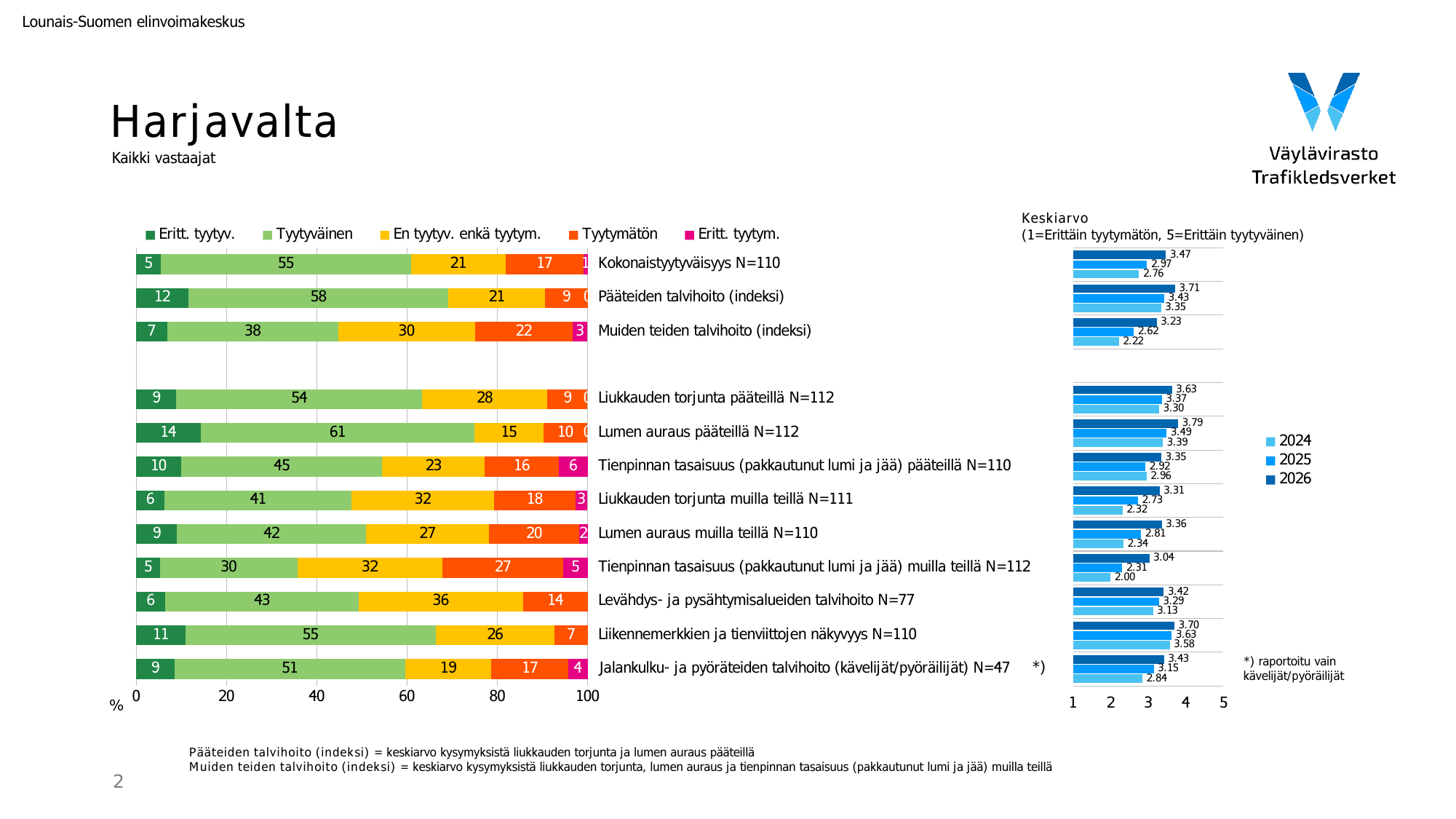

Lounais-Suomen elinvoimakeskus
# Harjavalta
Kaikki vastaajat
Keskiarvo
(1=Erittäin tyytymätön, 5=Erittäin tyytyväinen)

### Chart

| Category | Eritt. tyytyv. | Tyytyväinen | En tyytyv. enkä tyytym. | Tyytymätön | Eritt. tyytym. |
|---|---|---|---|---|---|
| Kokonaistyytyväisyys N=110 | 5.454545454545454 | 55.45454545454545 | 20.909090909090907 | 17.272727272727273 | 0.9090909090909091 |
| Pääteiden talvihoito (indeksi) | 11.607142857142858 | 57.58928571428571 | 21.428571428571427 | 9.375 | 0.0 |
| Muiden teiden talvihoito (indeksi) | 6.906906906906907 | 37.83783783783784 | 30.33033033033033 | 21.62162162162162 | 3.3033033033033035 |
|  | None | None | None | None | None |
| Liukkauden torjunta pääteillä N=112 | 8.928571428571429 | 54.46428571428571 | 27.67857142857143 | 8.928571428571429 | 0.0 |
| Lumen auraus pääteillä N=112 | 14.285714285714285 | 60.71428571428571 | 15.178571428571427 | 9.821428571428571 | 0.0 |
| Tienpinnan tasaisuus (pakkautunut lumi ja jää) pääteillä N=110 | 10.0 | 44.54545454545455 | 22.727272727272727 | 16.363636363636363 | 6.363636363636363 |
| Liukkauden torjunta muilla teillä N=111 | 6.306306306306306 | 41.44144144144144 | 31.53153153153153 | 18.01801801801802 | 2.7027027027027026 |
| Lumen auraus muilla teillä N=110 | 9.090909090909092 | 41.81818181818181 | 27.27272727272727 | 20.0 | 1.8181818181818181 |
| Tienpinnan tasaisuus (pakkautunut lumi ja jää) muilla teillä N=112 | 5.357142857142857 | 30.357142857142854 | 32.142857142857146 | 26.785714285714285 | 5.357142857142857 |
| Levähdys- ja pysähtymisalueiden talvihoito N=77 | 6.493506493506493 | 42.857142857142854 | 36.36363636363637 | 14.285714285714285 | 0.0 |
| Liikennemerkkien ja tienviittojen näkyvyys N=110 | 10.909090909090908 | 55.45454545454545 | 26.36363636363636 | 7.2727272727272725 | 0.0 |
| Jalankulku- ja pyöräteiden talvihoito (kävelijät/pyöräilijät) N=47 | 8.51063829787234 | 51.06382978723404 | 19.148936170212767 | 17.02127659574468 | 4.25531914893617 |

### Chart

| Category | 2026 | 2025 | 2024 |
|---|---|---|---|
*) raportoitu vain
kävelijät/pyöräilijät
*)
%
Pääteiden talvihoito (indeksi) = keskiarvo kysymyksistä liukkauden torjunta ja lumen auraus pääteillä
Muiden teiden talvihoito (indeksi) = keskiarvo kysymyksistä liukkauden torjunta, lumen auraus ja tienpinnan tasaisuus (pakkautunut lumi ja jää) muilla teillä

2